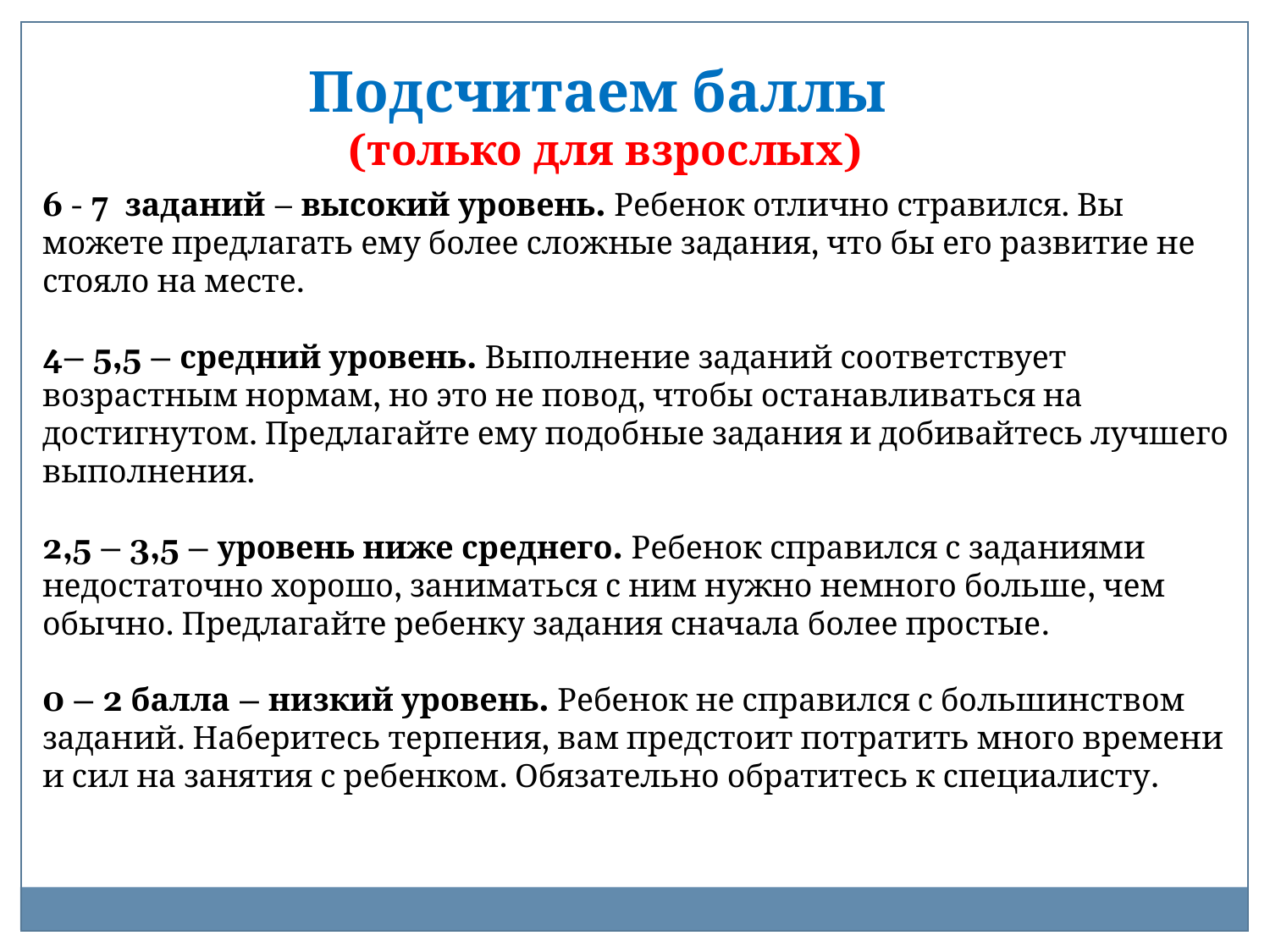

Подсчитаем баллы
(только для взрослых)
6 - 7  заданий – высокий уровень. Ребенок отлично стравился. Вы можете предлагать ему более сложные задания, что бы его развитие не стояло на месте.

4– 5,5 – средний уровень. Выполнение заданий соответствует возрастным нормам, но это не повод, чтобы останавливаться на достигнутом. Предлагайте ему подобные задания и добивайтесь лучшего выполнения.

2,5 – 3,5 – уровень ниже среднего. Ребенок справился с заданиями недостаточно хорошо, заниматься с ним нужно немного больше, чем обычно. Предлагайте ребенку задания сначала более простые.

0 – 2 балла – низкий уровень. Ребенок не справился с большинством заданий. Наберитесь терпения, вам предстоит потратить много времени и сил на занятия с ребенком. Обязательно обратитесь к специалисту.